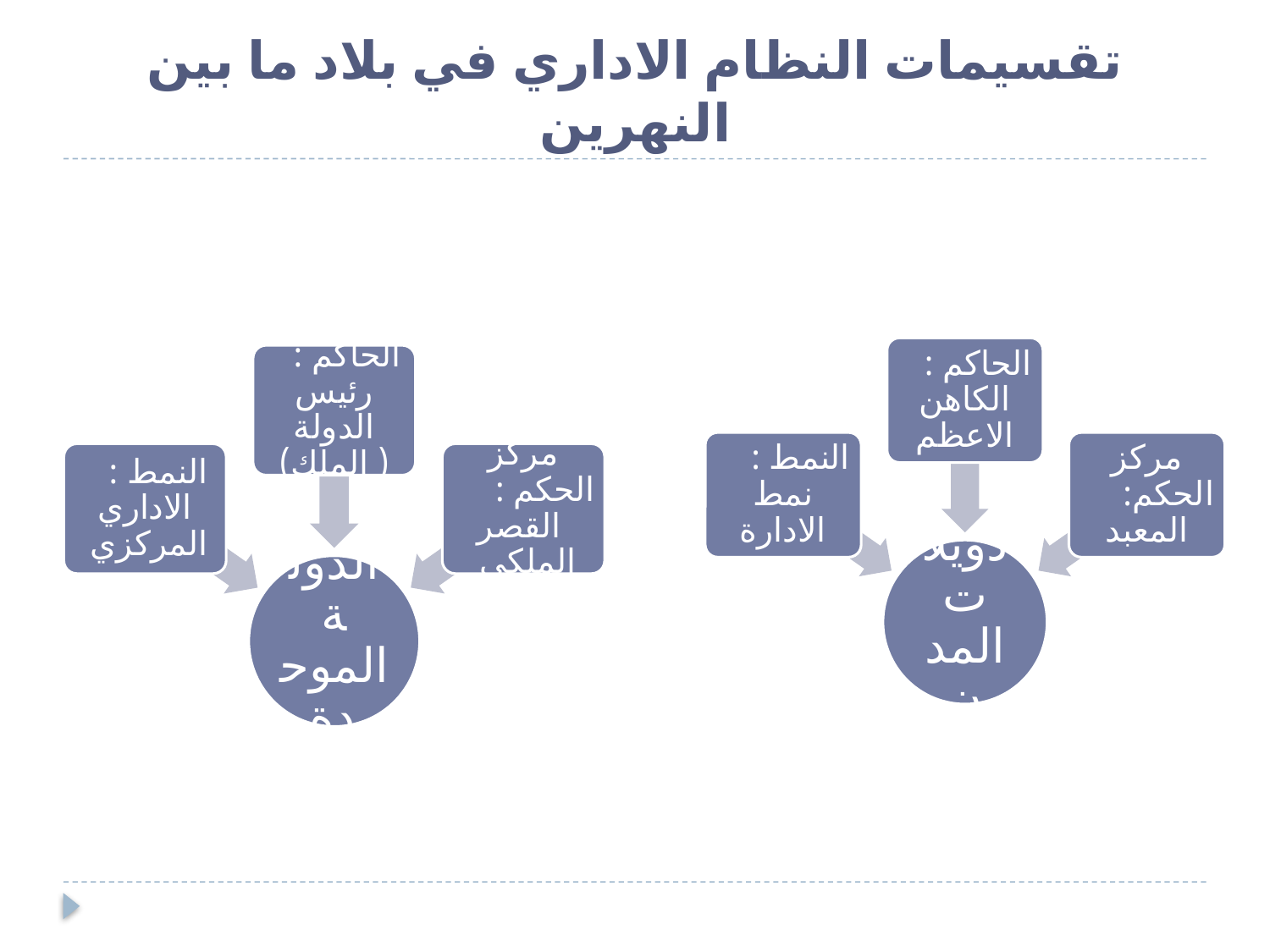

# تقسيمات النظام الاداري في بلاد ما بين النهرين
دويلات المدن
النمط :     نمط الادارة
الحاكم :    الكاهن الاعظم
مركز الحكم:       المعبد
الدولة الموحدة
النمط :    الاداري المركزي
الحاكم :    رئيس الدولة ( الملك)
مركز الحكم :       القصر الملكي